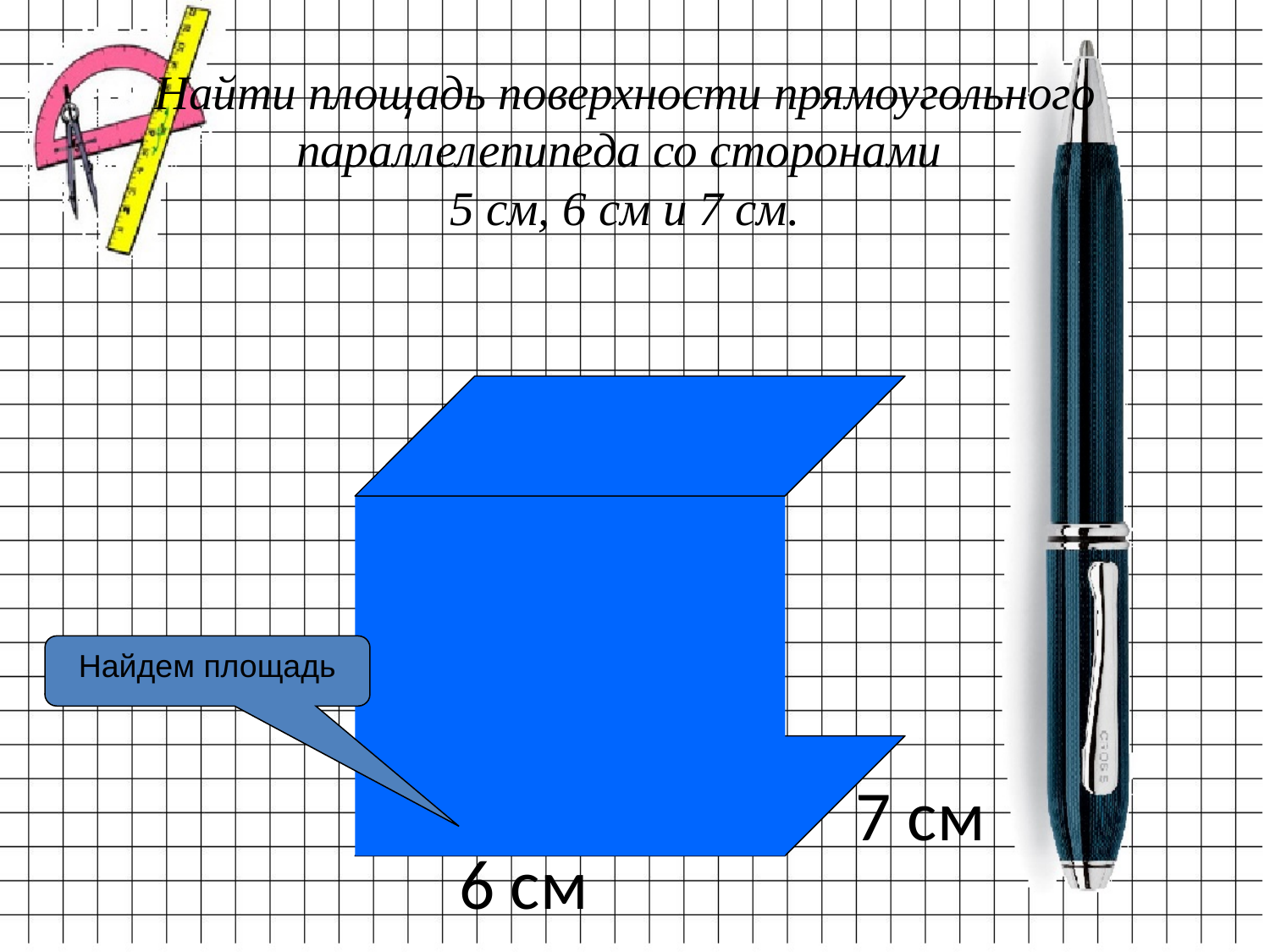

Найти площадь поверхности прямоугольного параллелепипеда со сторонами
5 см, 6 см и 7 см.

Найдем площадь

7 см
6 см